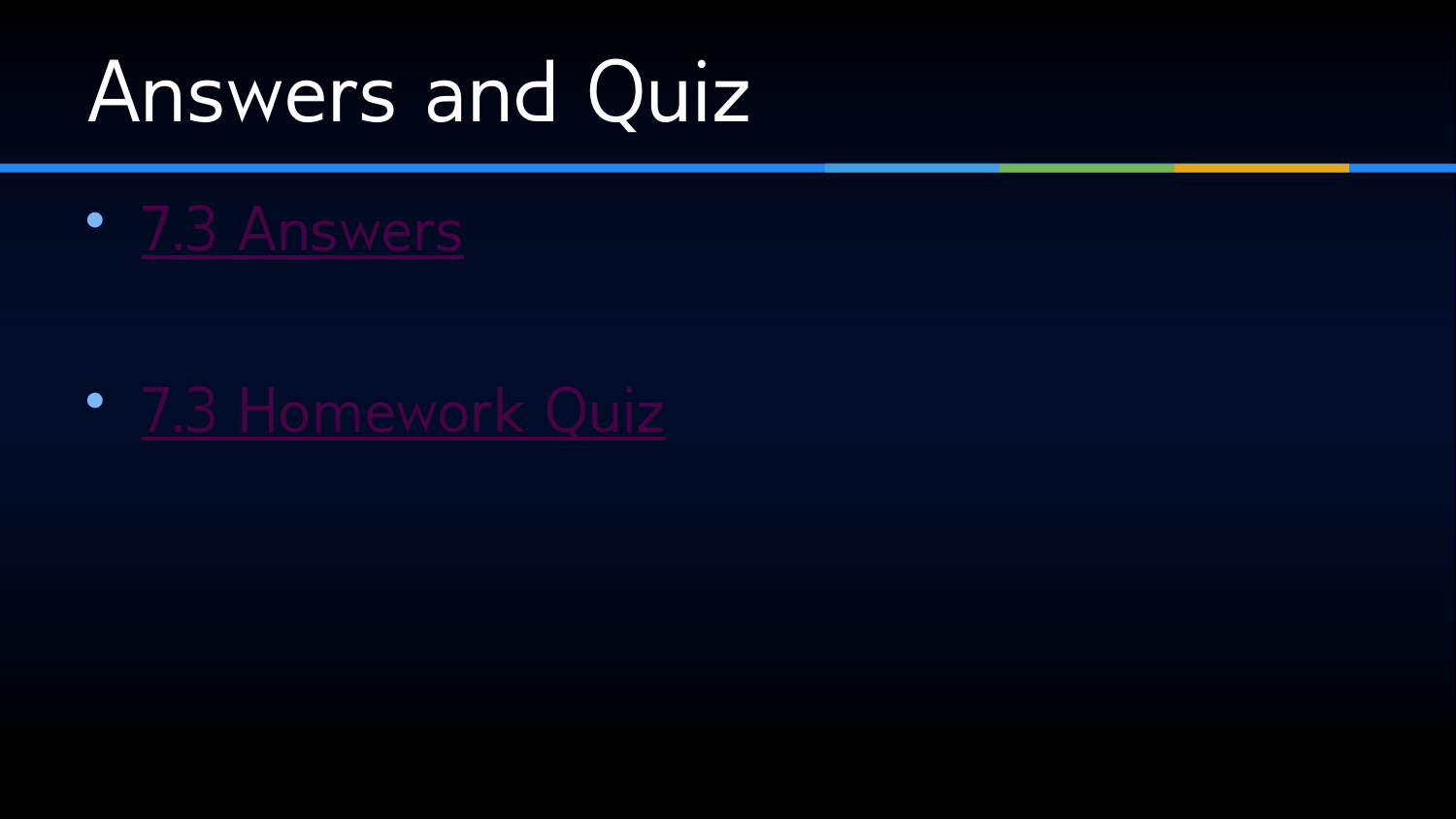

# Answers and Quiz
7.3 Answers

7.3 Homework Quiz